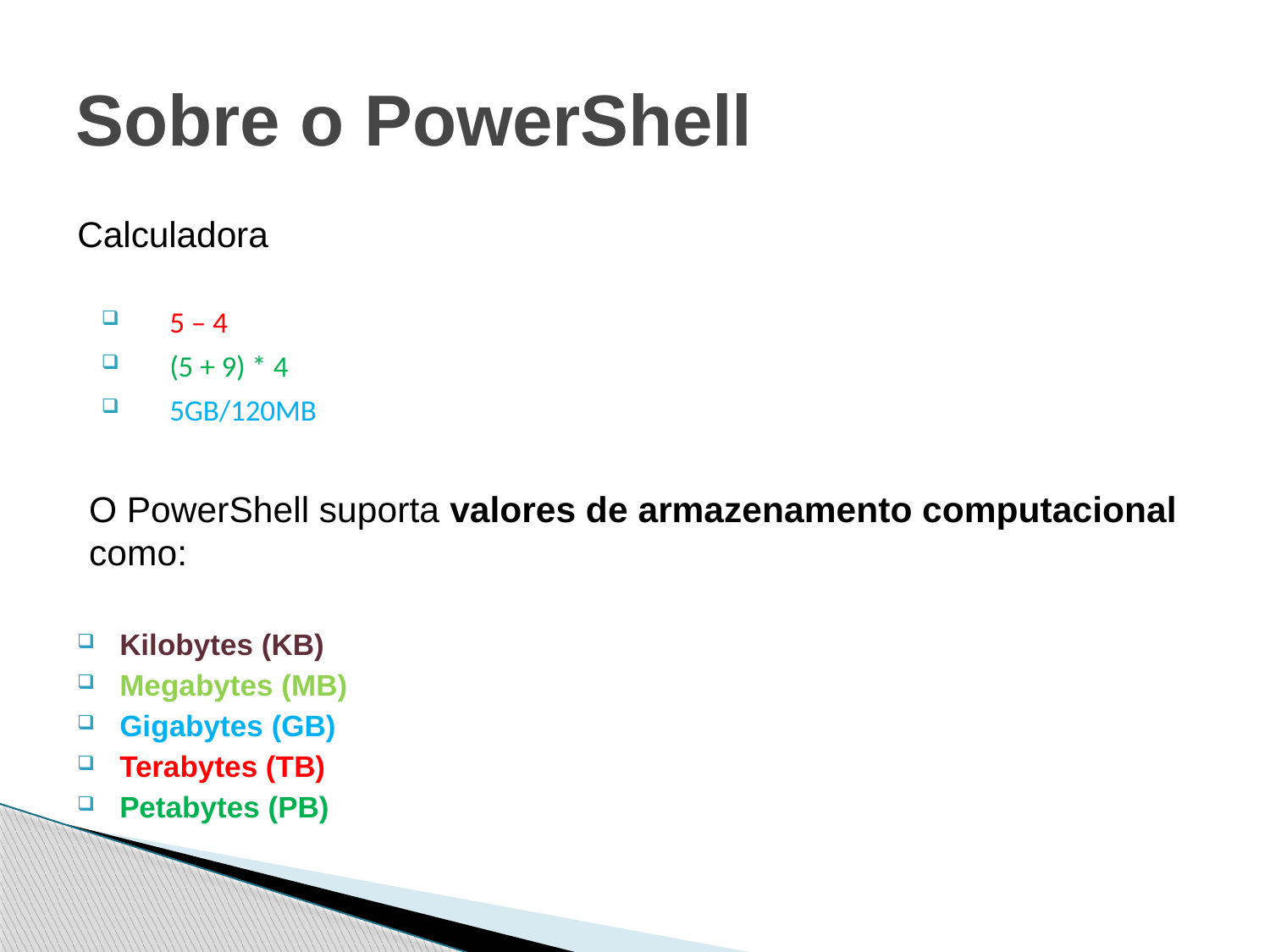

# Sobre o PowerShell
Calculadora

5 – 4
(5 + 9) * 4
5GB/120MB

O PowerShell suporta valores de armazenamento computacional como:

Kilobytes (KB)
Megabytes (MB)
Gigabytes (GB)
Terabytes (TB)
Petabytes (PB)